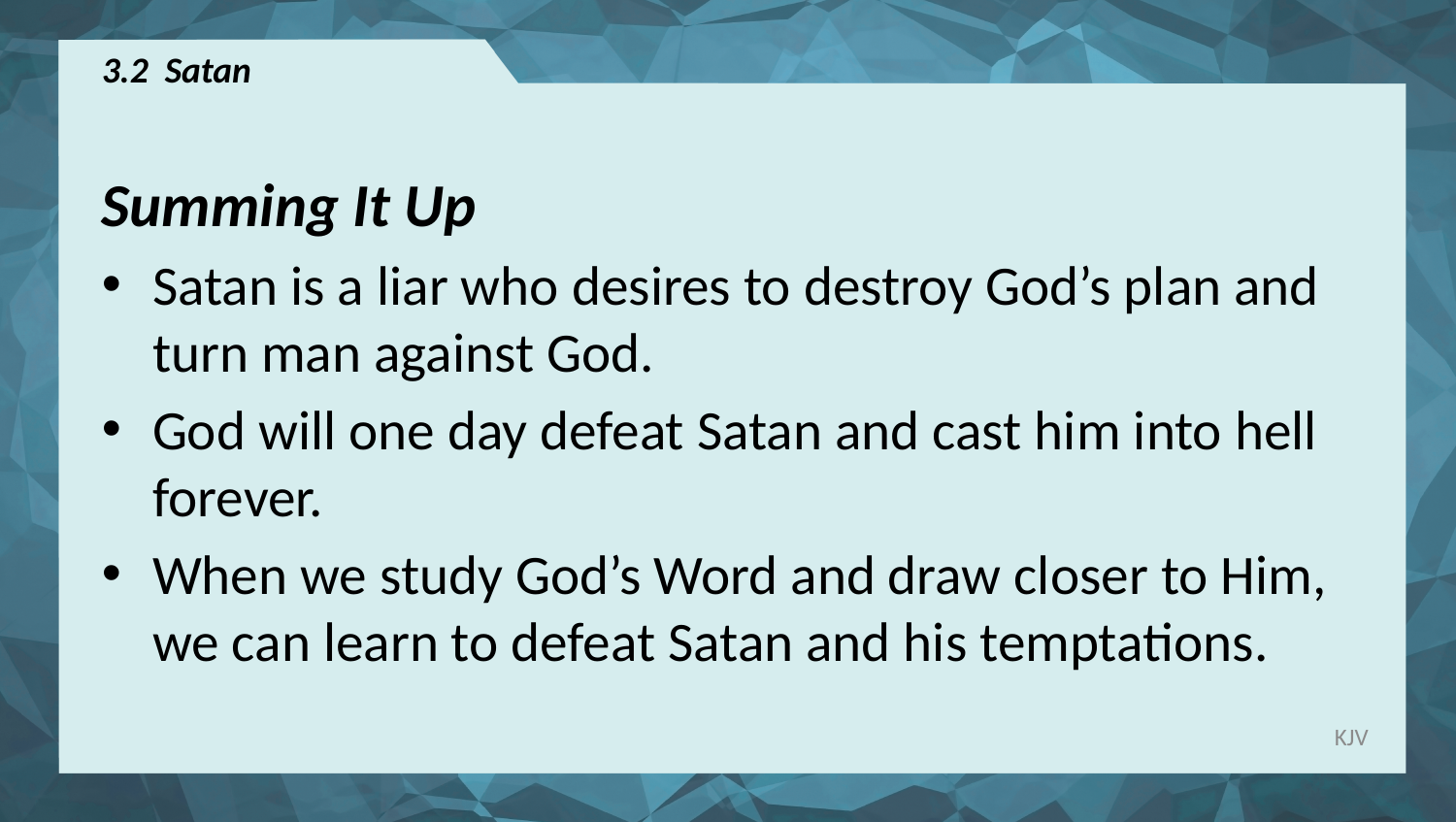

# 3.2  Satan
Summing It Up
Satan is a liar who desires to destroy God’s plan and turn man against God.
God will one day defeat Satan and cast him into hell forever.
When we study God’s Word and draw closer to Him, we can learn to defeat Satan and his temptations.
KJV